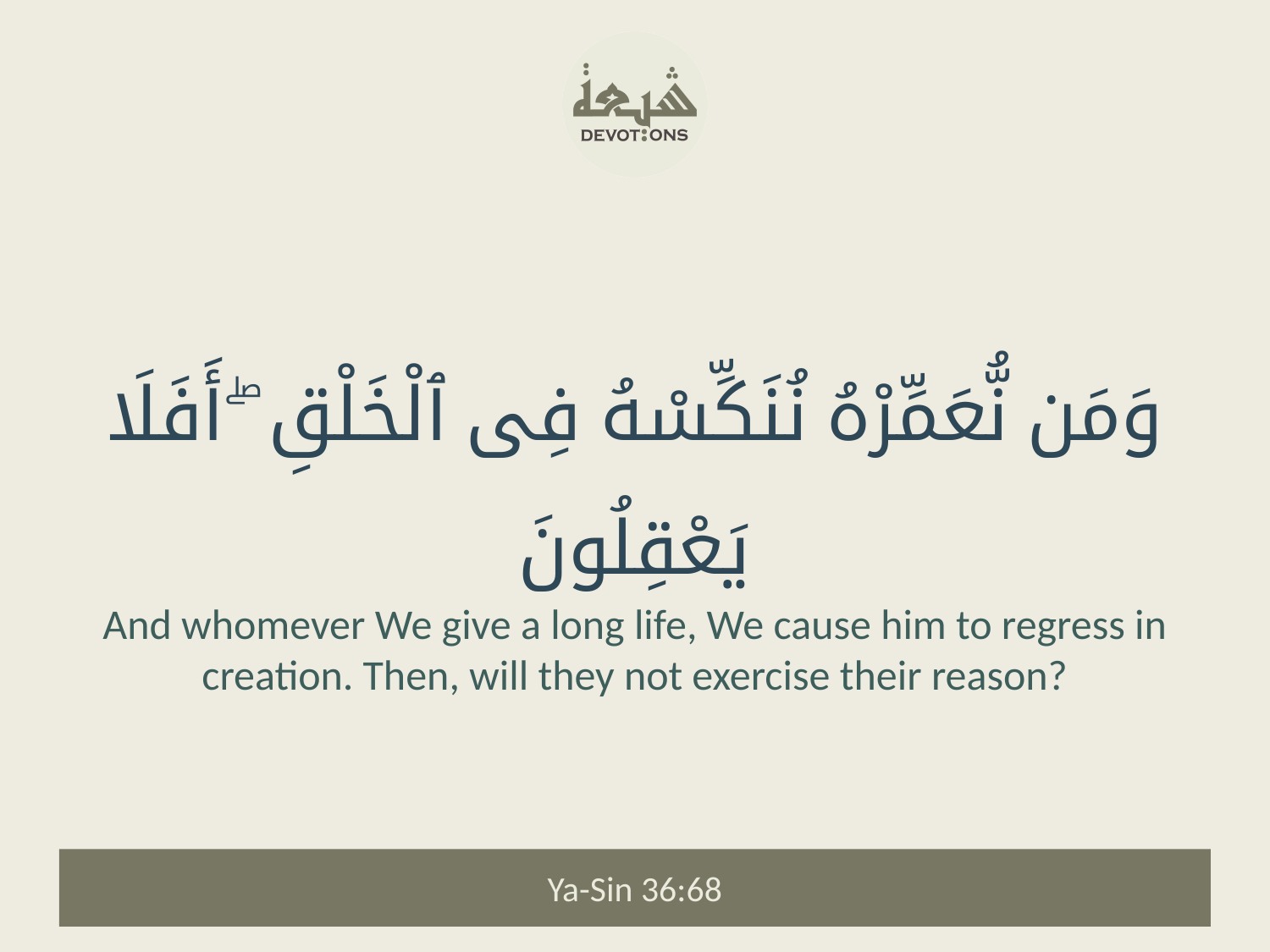

وَمَن نُّعَمِّرْهُ نُنَكِّسْهُ فِى ٱلْخَلْقِ ۖ أَفَلَا يَعْقِلُونَ
And whomever We give a long life, We cause him to regress in creation. Then, will they not exercise their reason?
Ya-Sin 36:68